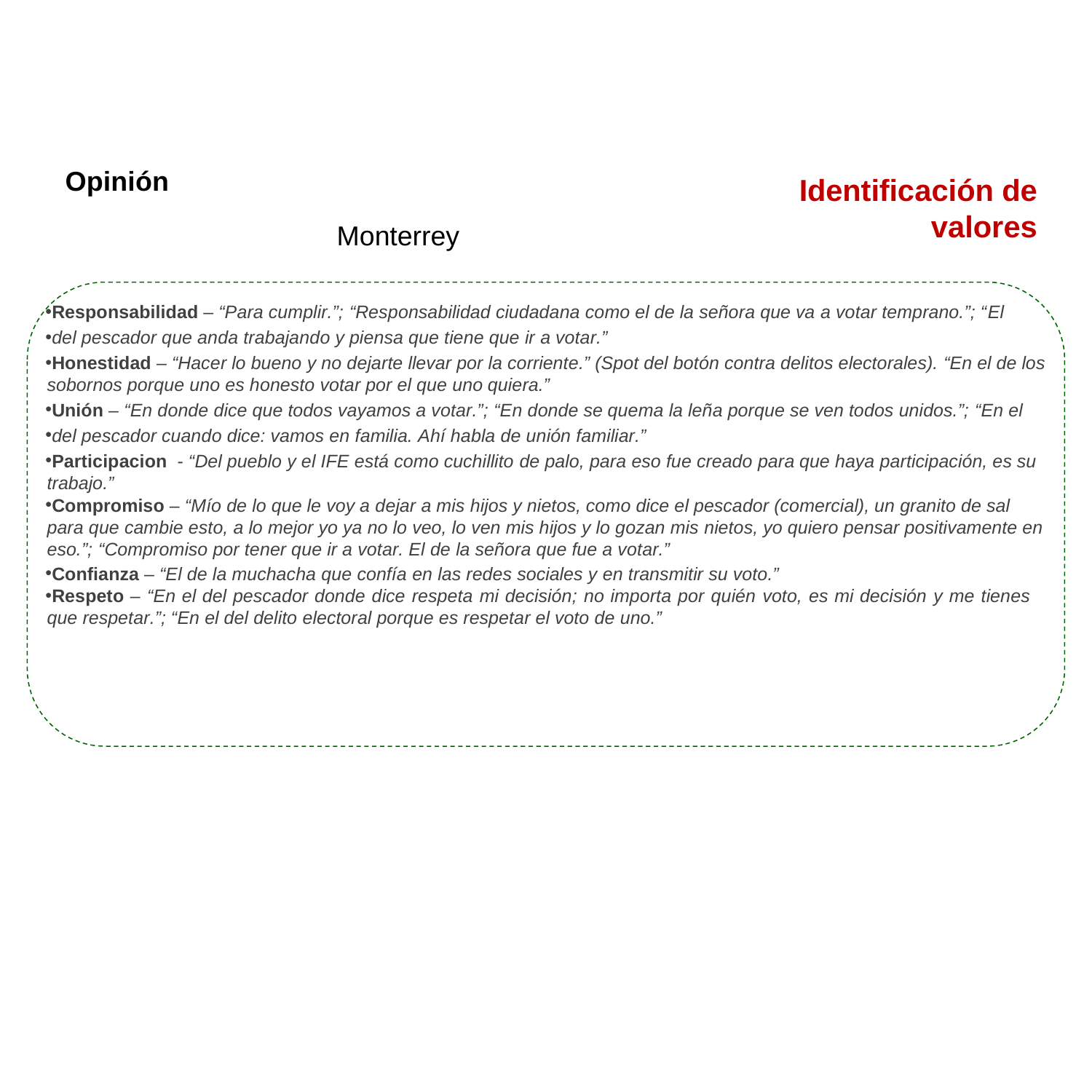

# Identificación de valores
Opinión

Monterrey

Responsabilidad – “Para cumplir.”; “Responsabilidad ciudadana como el de la señora que va a votar temprano.”; “El
del pescador que anda trabajando y piensa que tiene que ir a votar.”
Honestidad – “Hacer lo bueno y no dejarte llevar por la corriente.” (Spot del botón contra delitos electorales). “En el de los sobornos porque uno es honesto votar por el que uno quiera.”
Unión – “En donde dice que todos vayamos a votar.”; “En donde se quema la leña porque se ven todos unidos.”; “En el
del pescador cuando dice: vamos en familia. Ahí habla de unión familiar.”
Participacion  - “Del pueblo y el IFE está como cuchillito de palo, para eso fue creado para que haya participación, es su trabajo.”
Compromiso – “Mío de lo que le voy a dejar a mis hijos y nietos, como dice el pescador (comercial), un granito de sal para que cambie esto, a lo mejor yo ya no lo veo, lo ven mis hijos y lo gozan mis nietos, yo quiero pensar positivamente en eso.”; “Compromiso por tener que ir a votar. El de la señora que fue a votar.”
Confianza – “El de la muchacha que confía en las redes sociales y en transmitir su voto.”
Respeto – “En el del pescador donde dice respeta mi decisión; no importa por quién voto, es mi decisión y me tienes que respetar.”; “En el del delito electoral porque es respetar el voto de uno.”